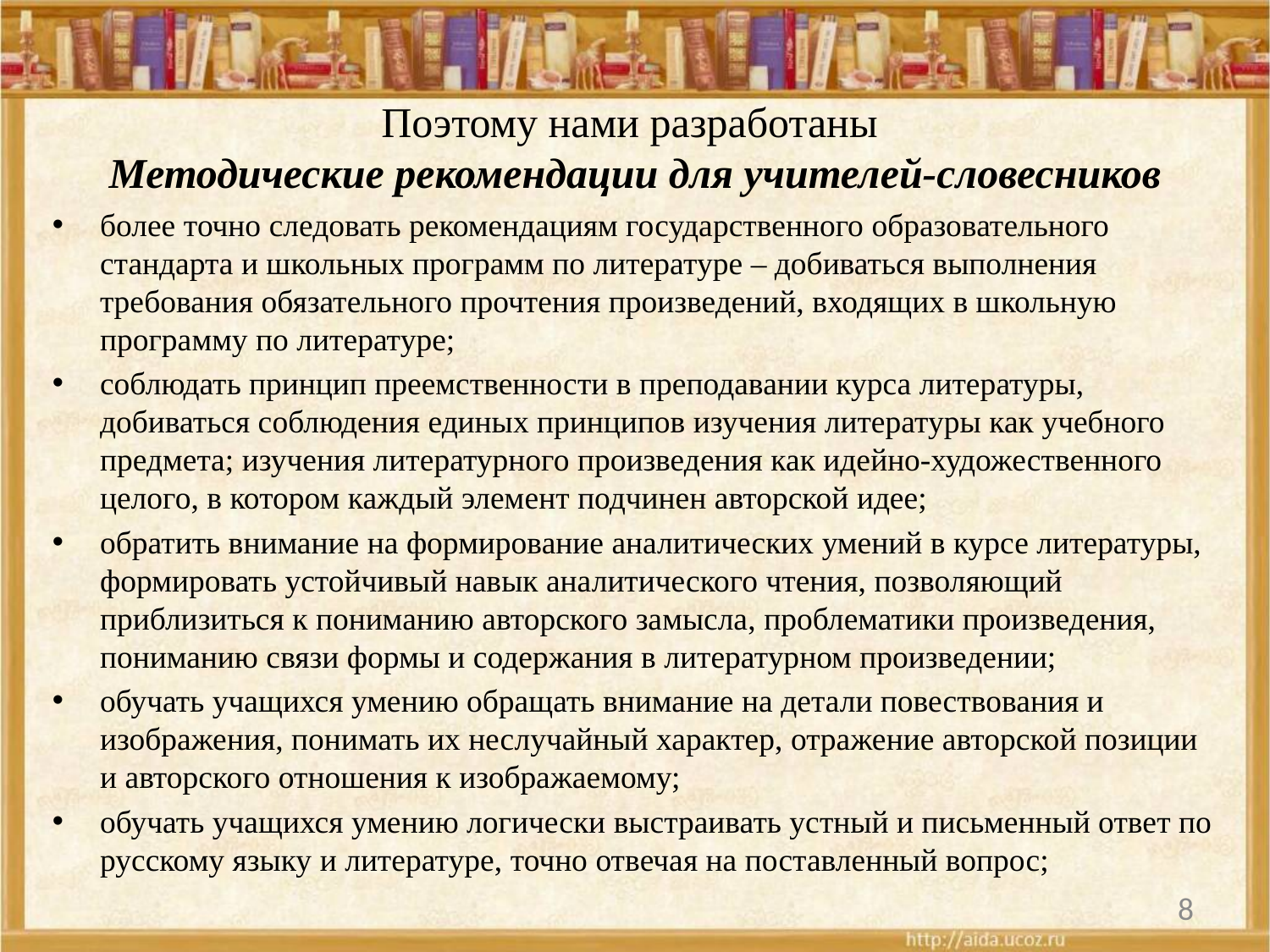

# Поэтому нами разработаны  Методические рекомендации для учителей-словесников
более точно следовать рекомендациям государственного образовательного стандарта и школьных программ по литературе – добиваться выполнения требования обязательного прочтения произведений, входящих в школьную программу по литературе;
соблюдать принцип преемственности в преподавании курса литературы, добиваться соблюдения единых принципов изучения литературы как учебного предмета; изучения литературного произведения как идейно-художественного целого, в котором каждый элемент подчинен авторской идее;
обратить внимание на формирование аналитических умений в курсе литературы, формировать устойчивый навык аналитического чтения, позволяющий приблизиться к пониманию авторского замысла, проблематики произведения, пониманию связи формы и содержания в литературном произведении;
обучать учащихся умению обращать внимание на детали повествования и изображения, понимать их неслучайный характер, отражение авторской позиции и авторского отношения к изображаемому;
обучать учащихся умению логически выстраивать устный и письменный ответ по русскому языку и литературе, точно отвечая на поставленный вопрос;

8